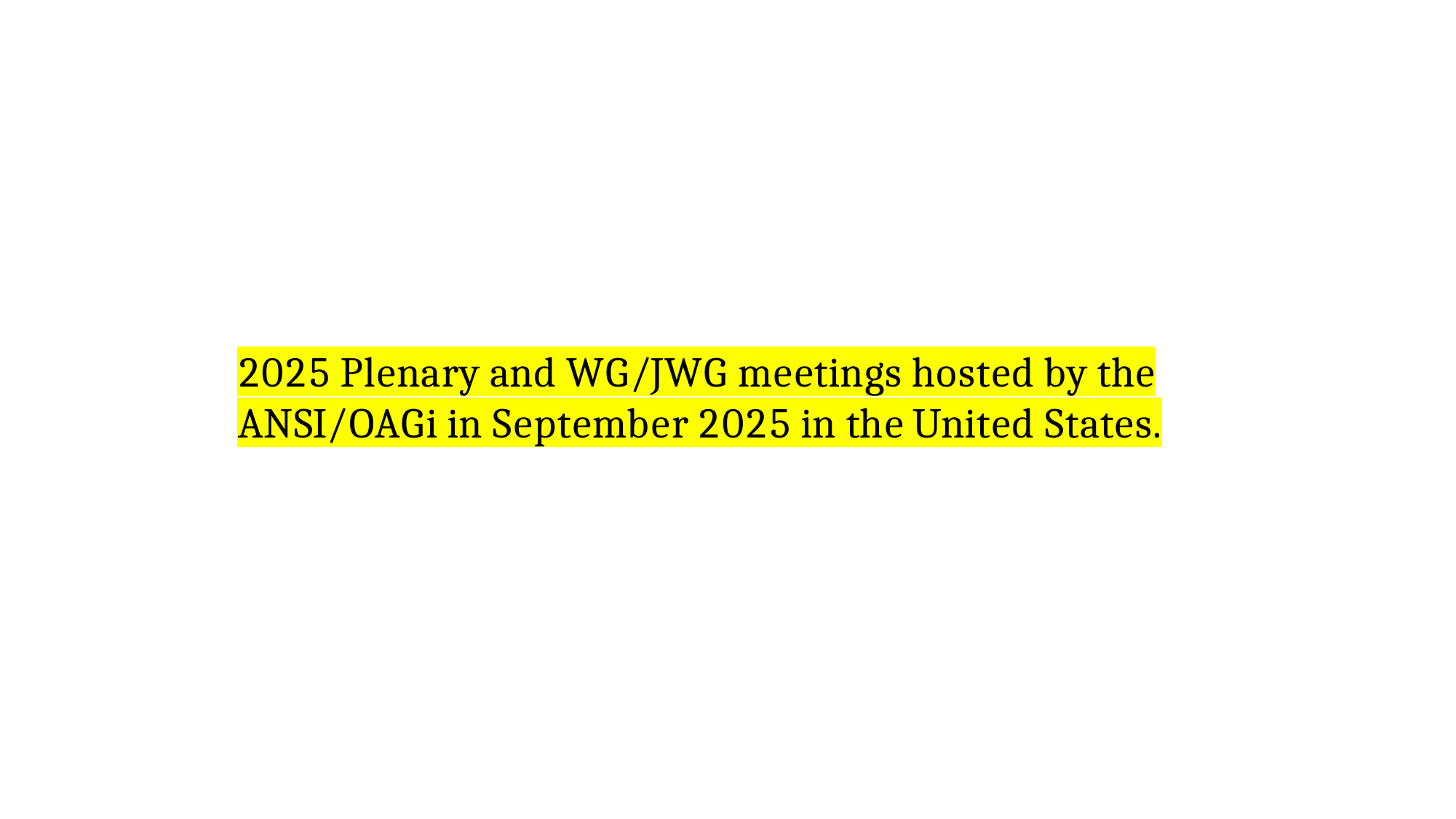

2025 Plenary and WG/JWG meetings hosted by the ANSI/OAGi in September 2025 in the United States.